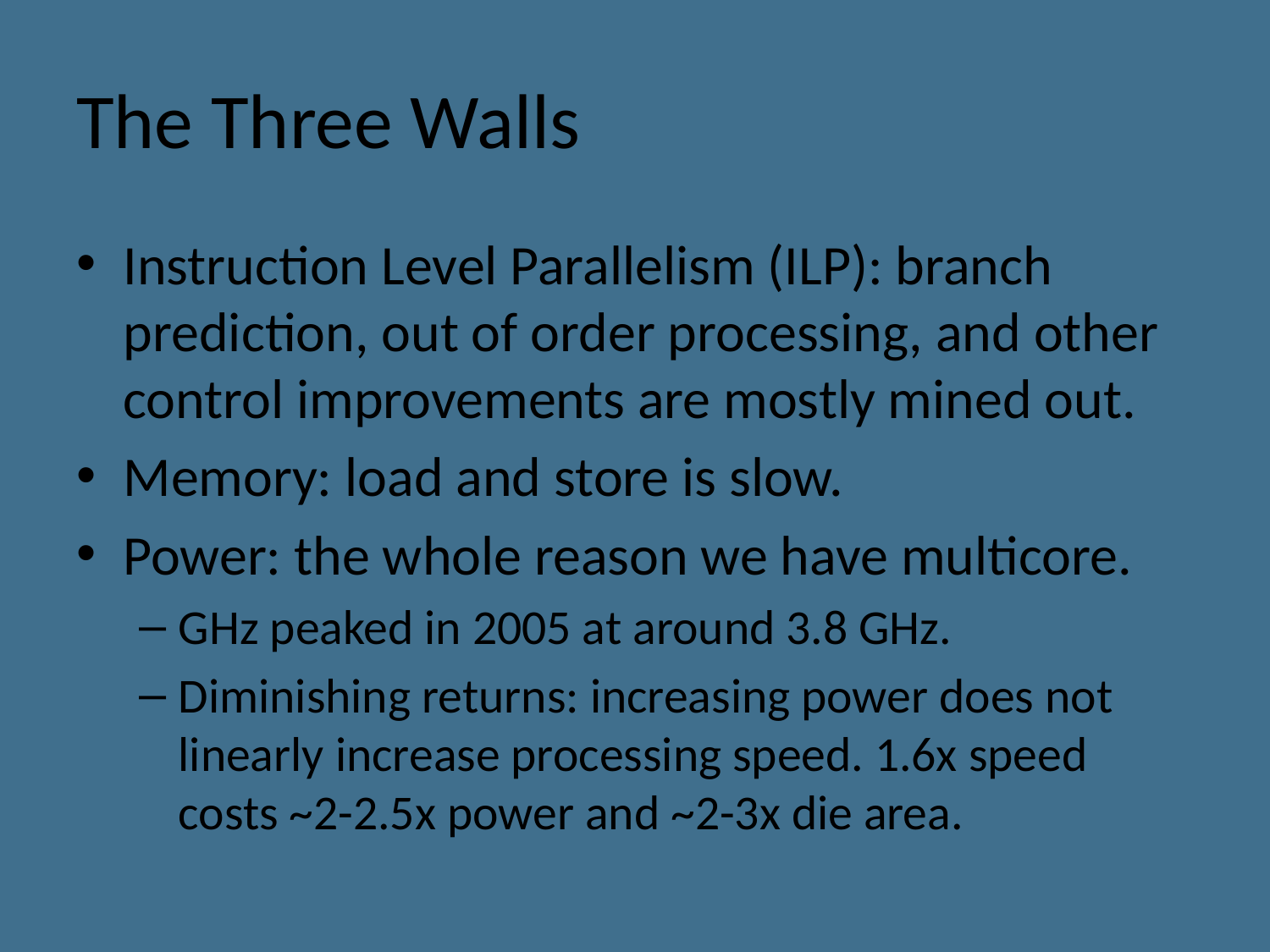

# The Three Walls
Instruction Level Parallelism (ILP): branch prediction, out of order processing, and other control improvements are mostly mined out.
Memory: load and store is slow.
Power: the whole reason we have multicore.
GHz peaked in 2005 at around 3.8 GHz.
Diminishing returns: increasing power does not linearly increase processing speed. 1.6x speed costs ~2-2.5x power and ~2-3x die area.